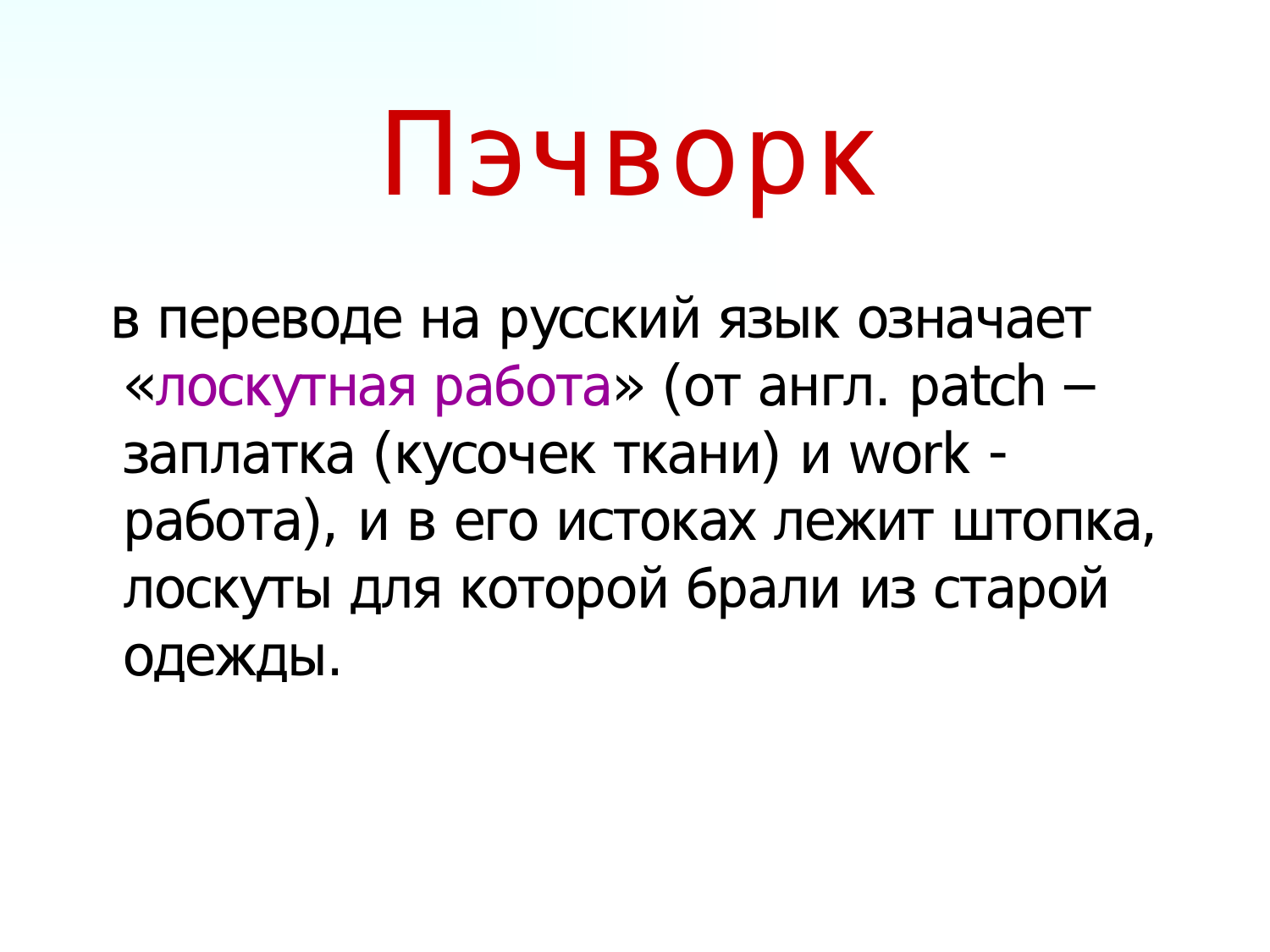

# Пэчворк
  в переводе на русский язык означает «лоскутная работа» (от англ. patch – заплатка (кусочек ткани) и work - работа), и в его истоках лежит штопка, лоскуты для которой брали из старой одежды.